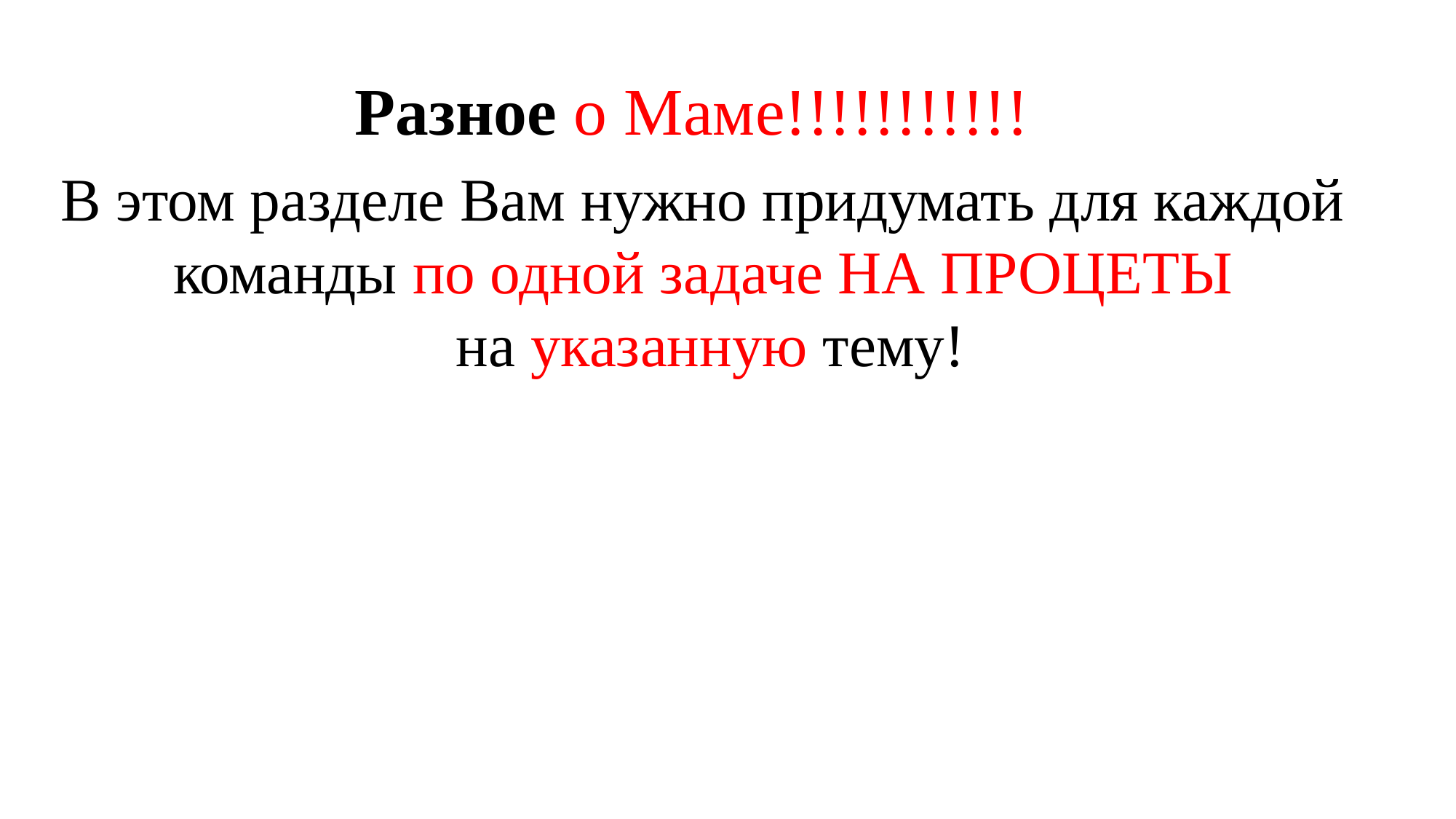

Разное о Маме!!!!!!!!!!!
В этом разделе Вам нужно придумать для каждой
команды по одной задаче НА ПРОЦЕТЫ
на указанную тему!